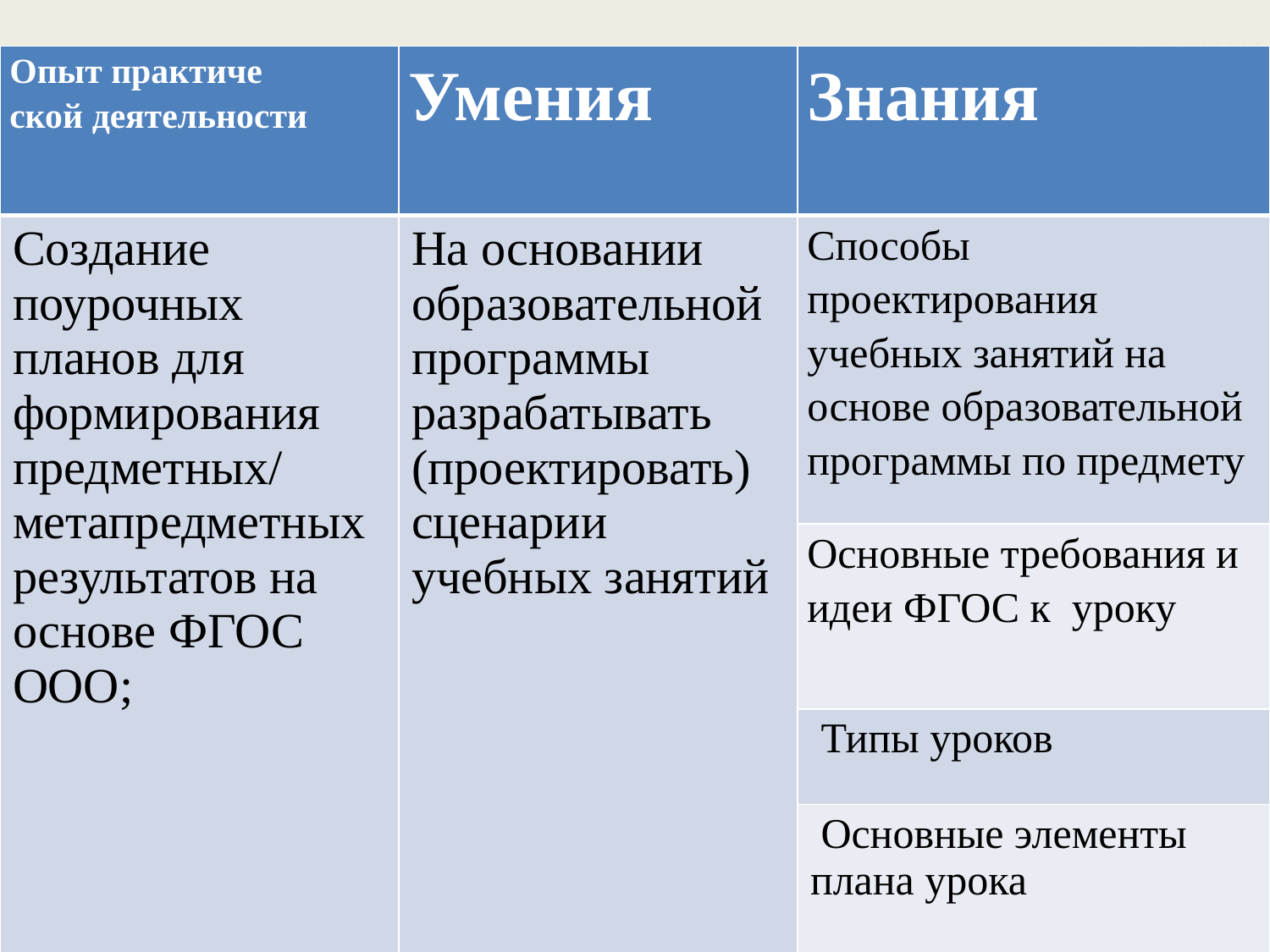

| Опыт практиче ской деятельности | Умения | Знания |
| --- | --- | --- |
| Создание поурочных планов для формирования предметных/ метапредметных результатов на основе ФГОС ООО; | На основании образовательной программы разрабатывать (проектировать) сценарии учебных занятий | Способы проектирования учебных занятий на основе образовательной программы по предмету |
|  |  | Основные требования и идеи ФГОС к уроку |
|  |  | Типы уроков |
|  |  | Основные элементы плана урока |